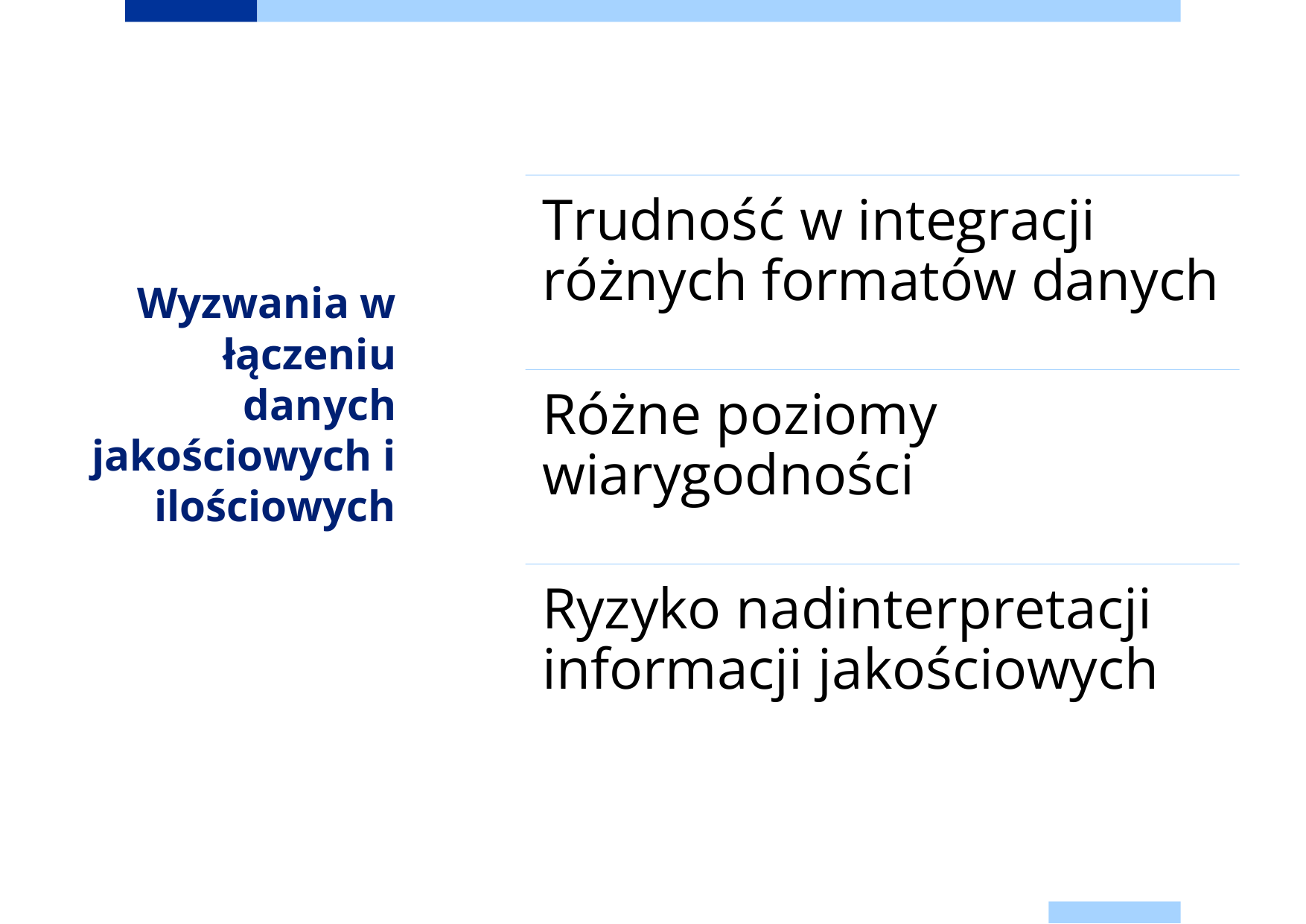

Trudność w integracji różnych formatów danych
Różne poziomy wiarygodności
Ryzyko nadinterpretacji informacji jakościowych
# Wyzwania w łączeniu danych jakościowych i ilościowych